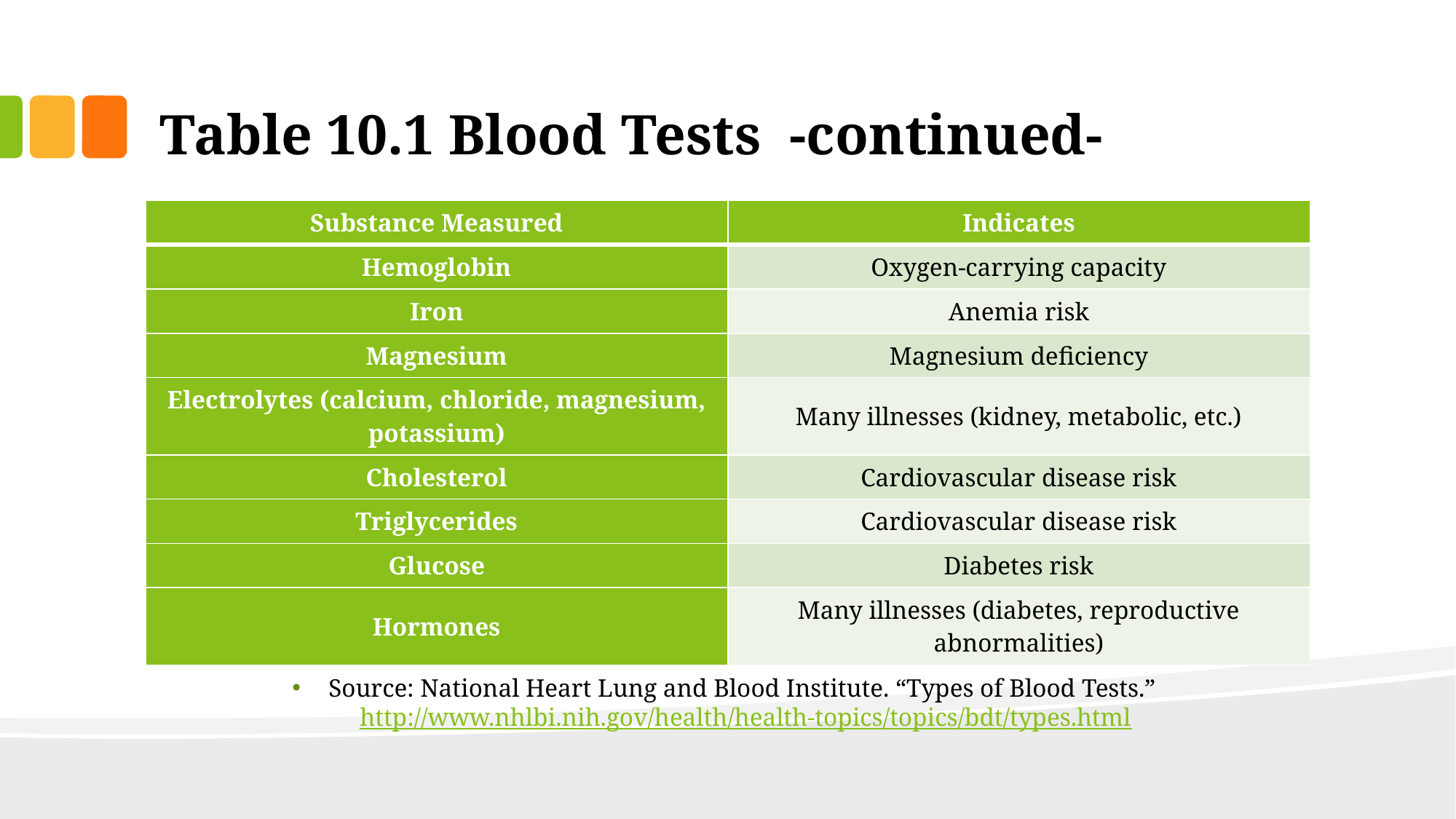

# Table 10.1 Blood Tests  -continued-

Source: National Heart Lung and Blood Institute. “Types of Blood Tests.” http://www.nhlbi.nih.gov/health/health-topics/topics/bdt/types.html
| Substance Measured | Indicates |
| --- | --- |
| Hemoglobin | Oxygen-carrying capacity |
| Iron | Anemia risk |
| Magnesium | Magnesium deficiency |
| Electrolytes (calcium, chloride, magnesium, potassium) | Many illnesses (kidney, metabolic, etc.) |
| Cholesterol | Cardiovascular disease risk |
| Triglycerides | Cardiovascular disease risk |
| Glucose | Diabetes risk |
| Hormones | Many illnesses (diabetes, reproductive abnormalities) |